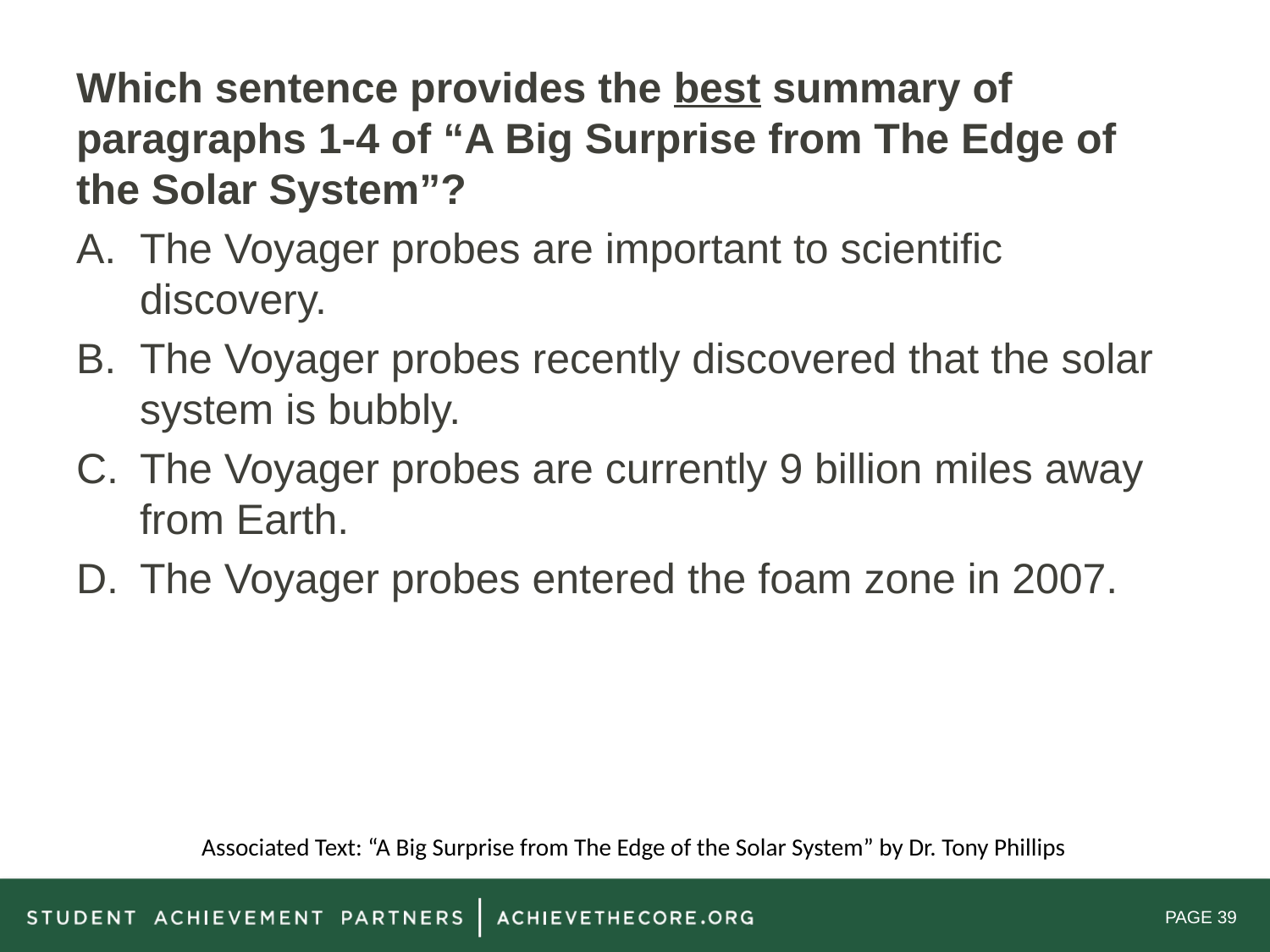

Which sentence provides the best summary of paragraphs 1-4 of “A Big Surprise from The Edge of the Solar System”?
The Voyager probes are important to scientific discovery.
The Voyager probes recently discovered that the solar system is bubbly.
The Voyager probes are currently 9 billion miles away from Earth.
The Voyager probes entered the foam zone in 2007.

Associated Text: “A Big Surprise from The Edge of the Solar System” by Dr. Tony Phillips